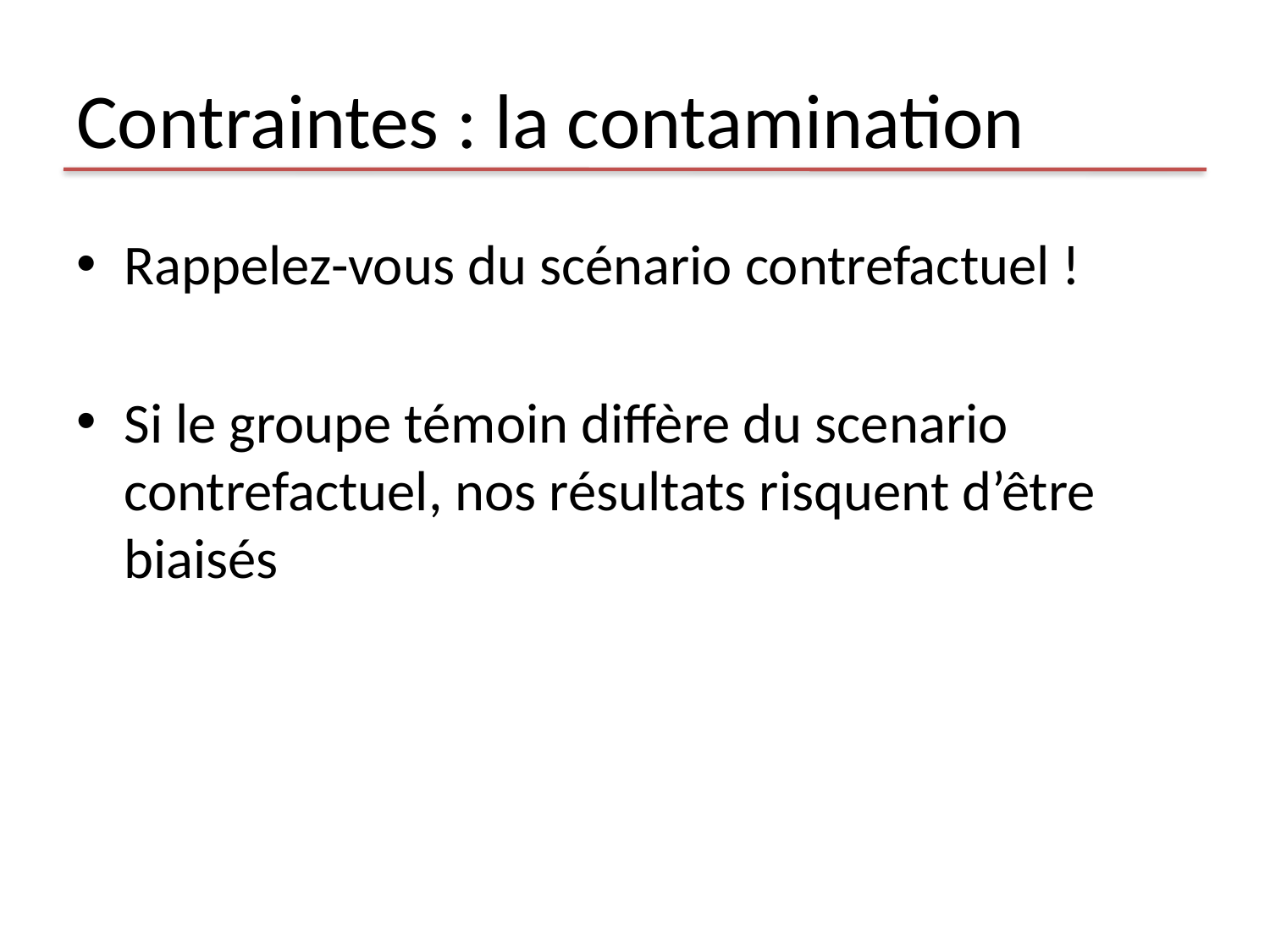

# Contraintes : la contamination
Rappelez-vous du scénario contrefactuel !

Si le groupe témoin diffère du scenario contrefactuel, nos résultats risquent d’être biaisés